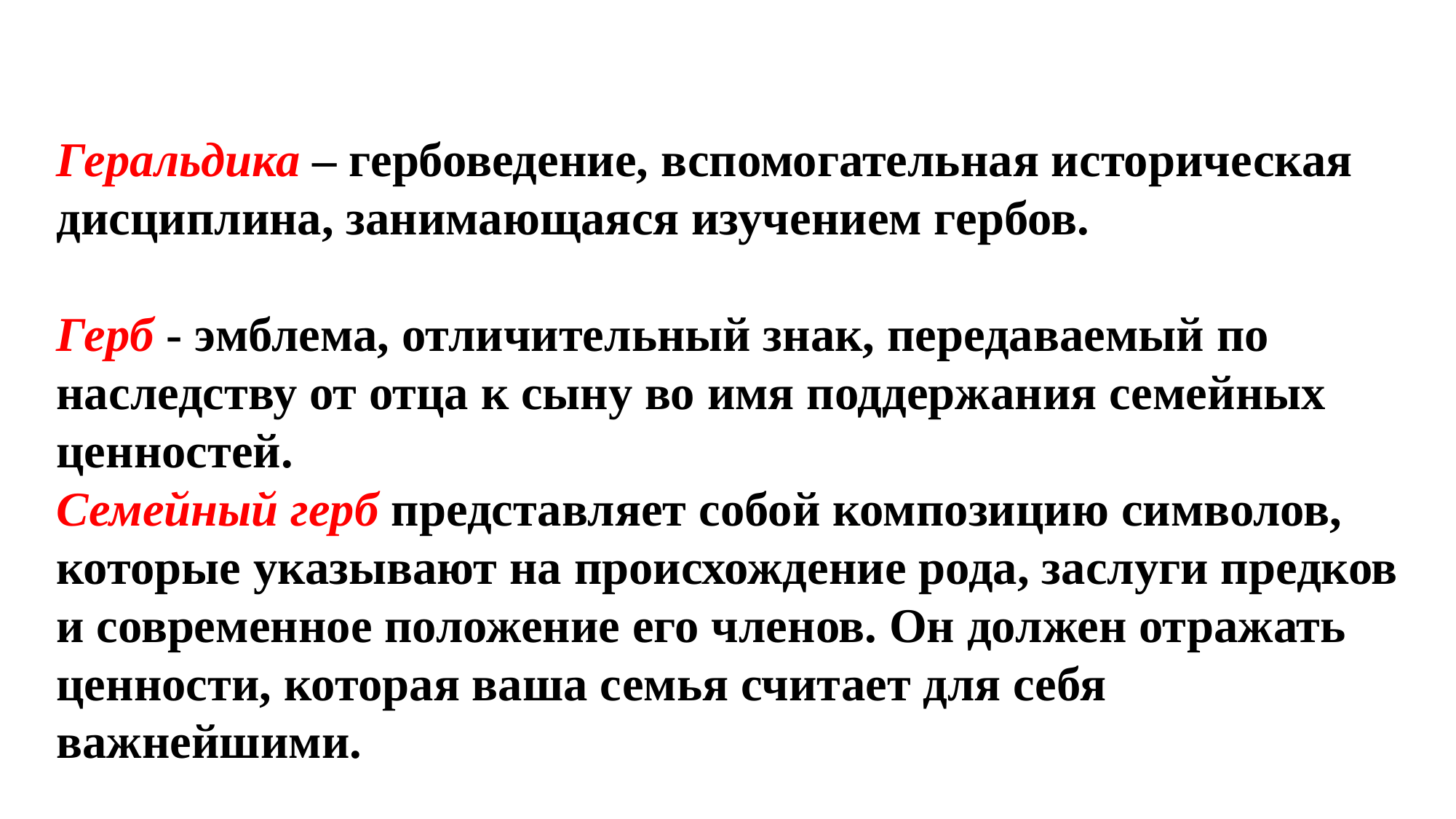

Геральдика – гербоведение, вспомогательная историческая дисциплина, занимающаяся изучением гербов.

Герб - эмблема, отличительный знак, передаваемый по наследству от отца к сыну во имя поддержания семейных ценностей.
Семейный герб представляет собой композицию символов, которые указывают на происхождение рода, заслуги предков и современное положение его членов. Он должен отражать ценности, которая ваша семья считает для себя важнейшими.